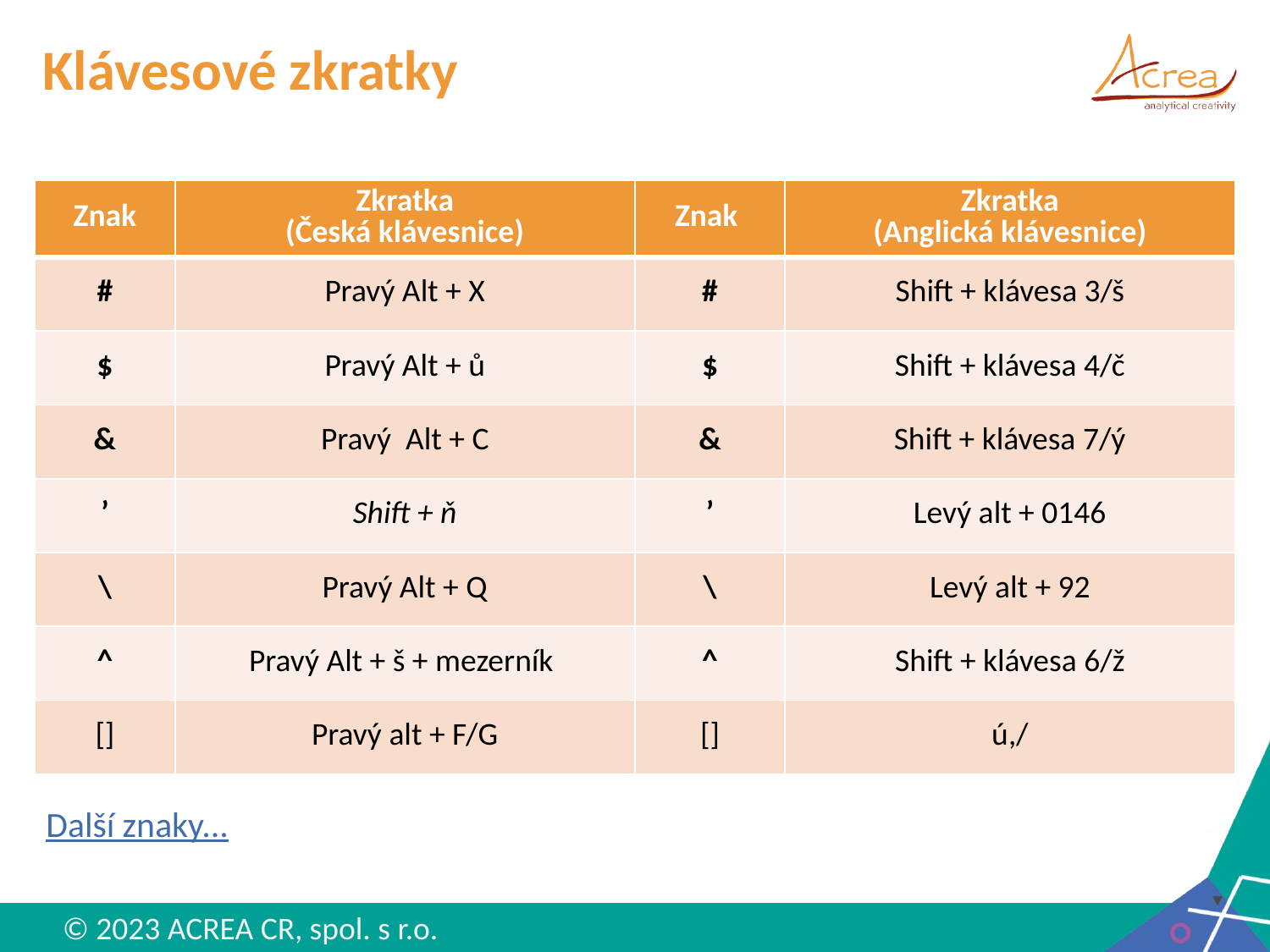

# Klávesové zkratky
| Znak | Zkratka (Česká klávesnice) | Znak | Zkratka (Anglická klávesnice) |
| --- | --- | --- | --- |
| # | Pravý Alt + X | # | Shift + klávesa 3/š |
| $ | Pravý Alt + ů | $ | Shift + klávesa 4/č |
| & | Pravý Alt + C | & | Shift + klávesa 7/ý |
| ’ | Shift + ň | ’ | Levý alt + 0146 |
| \ | Pravý Alt + Q | \ | Levý alt + 92 |
| ^ | Pravý Alt + š + mezerník | ^ | Shift + klávesa 6/ž |
| [] | Pravý alt + F/G | [] | ú,/ |
Další znaky...